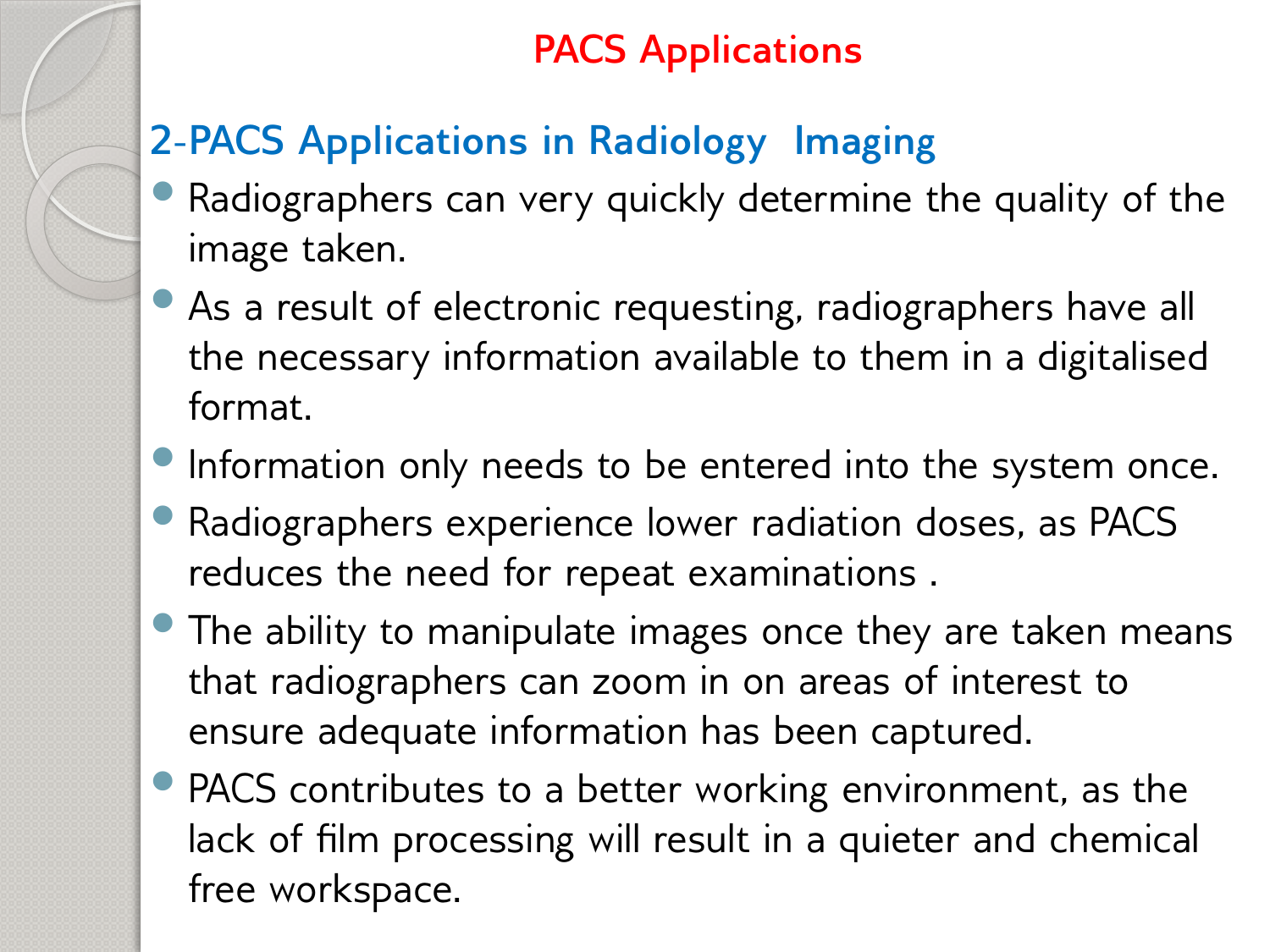

# PACS Applications
2-PACS Applications in Radiology  Imaging
Radiographers can very quickly determine the quality of the image taken.
As a result of electronic requesting, radiographers have all the necessary information available to them in a digitalised format.
Information only needs to be entered into the system once.
Radiographers experience lower radiation doses, as PACS reduces the need for repeat examinations .
The ability to manipulate images once they are taken means that radiographers can zoom in on areas of interest to ensure adequate information has been captured.
PACS contributes to a better working environment, as the lack of film processing will result in a quieter and chemical free workspace.